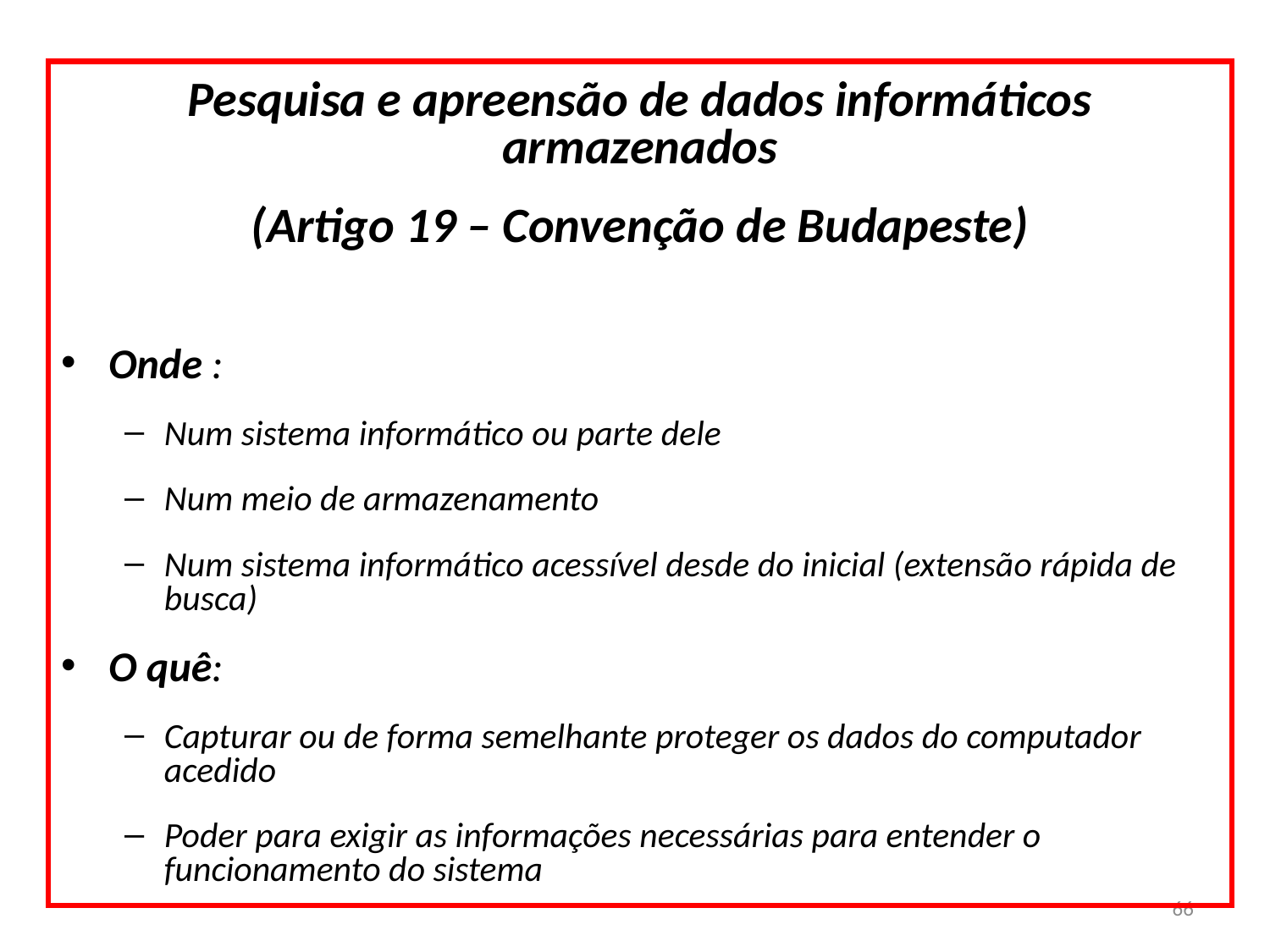

Pesquisa e apreensão de dados informáticos armazenados
(Artigo 19 – Convenção de Budapeste)

Onde :
Num sistema informático ou parte dele
Num meio de armazenamento
Num sistema informático acessível desde do inicial (extensão rápida de busca)
O quê:
Capturar ou de forma semelhante proteger os dados do computador acedido
Poder para exigir as informações necessárias para entender o funcionamento do sistema
66